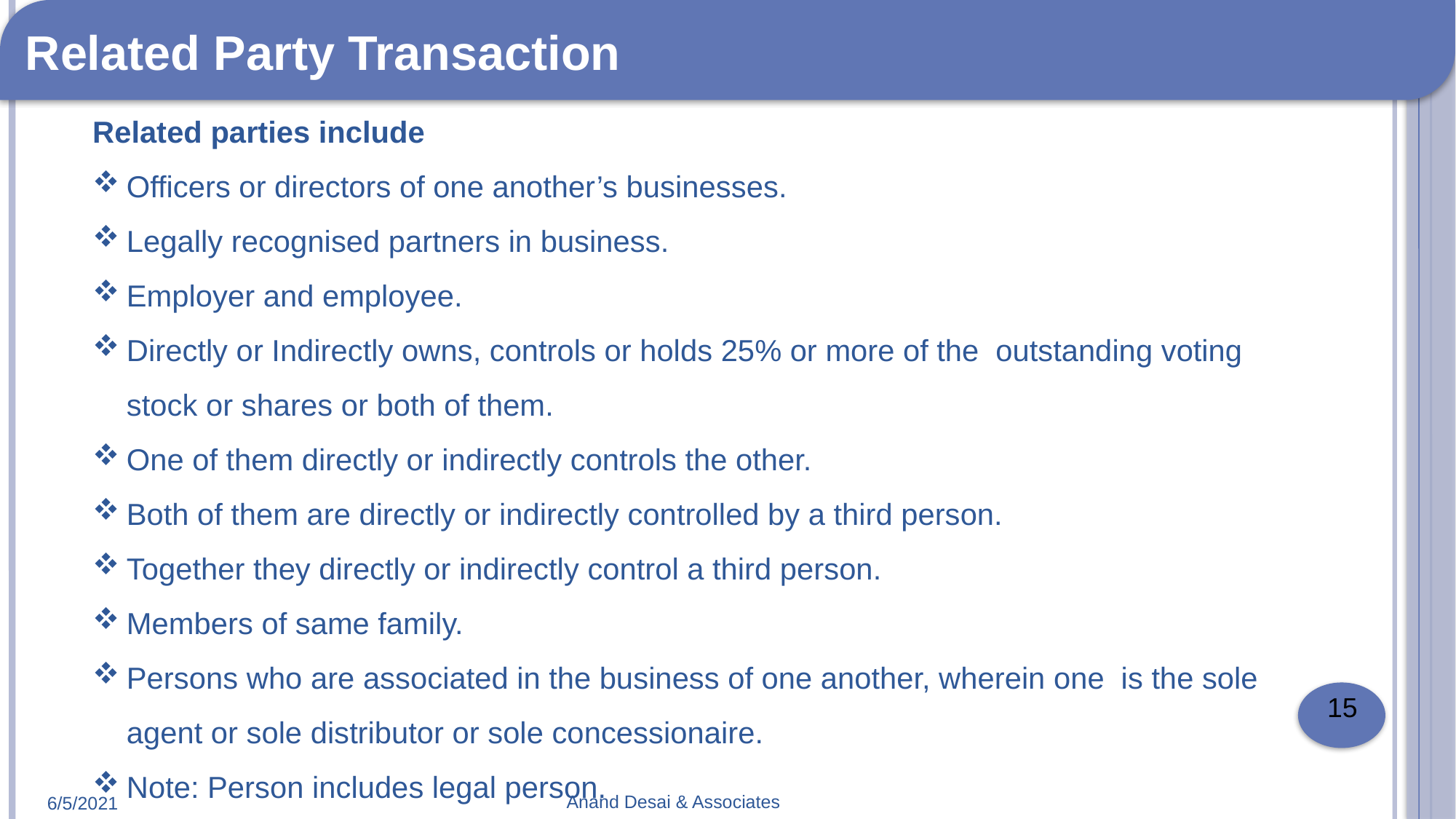

Related Party Transaction
Related parties include
Officers or directors of one another’s businesses.
Legally recognised partners in business.
Employer and employee.
Directly or Indirectly owns, controls or holds 25% or more of the  outstanding voting stock or shares or both of them.
One of them directly or indirectly controls the other.
Both of them are directly or indirectly controlled by a third person.
Together they directly or indirectly control a third person.
Members of same family.
Persons who are associated in the business of one another, wherein one  is the sole agent or sole distributor or sole concessionaire.
Note: Person includes legal person.

   15
Anand Desai & Associates
6/5/2021